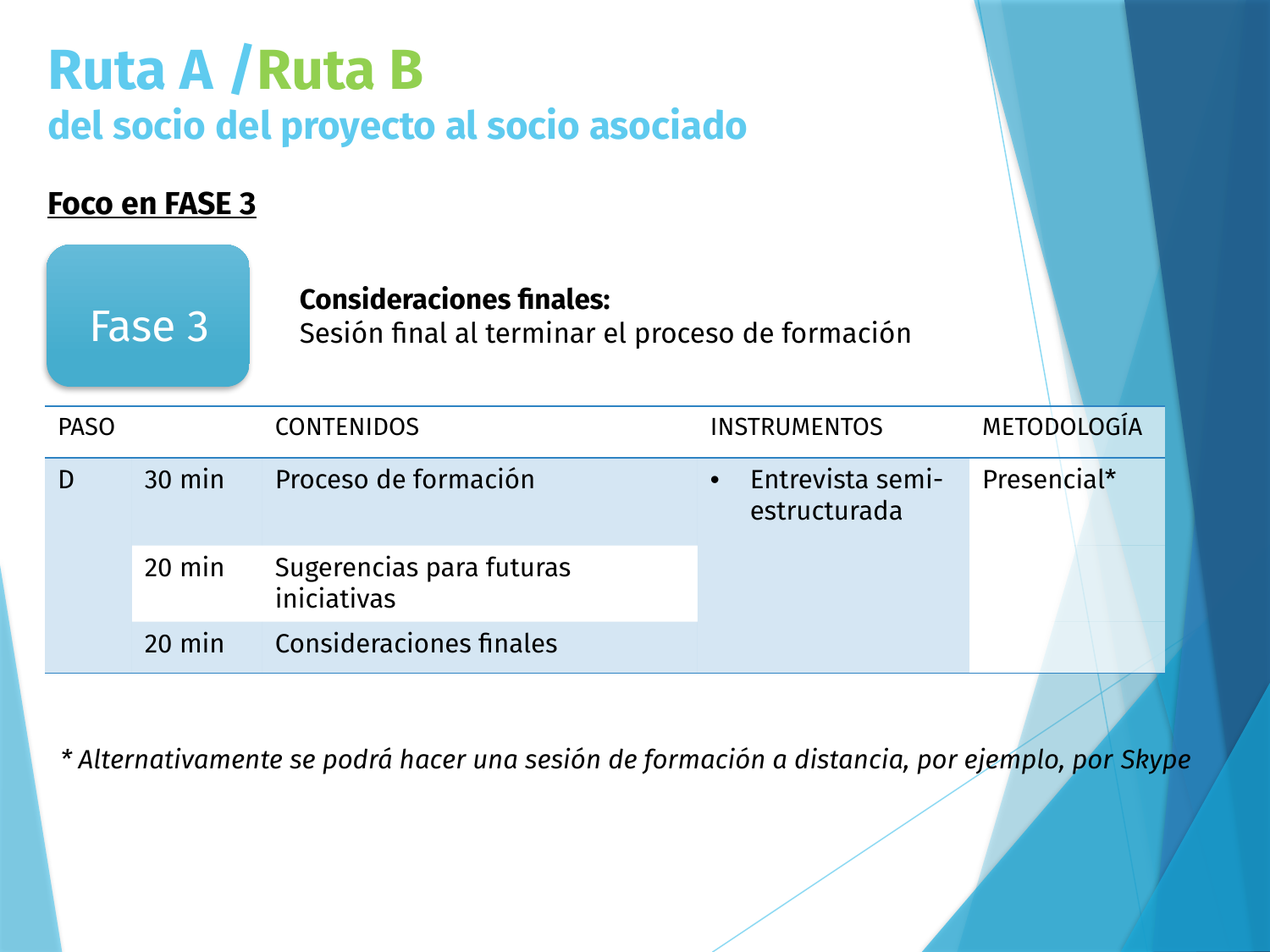

# Ruta A /Ruta B del socio del proyecto al socio asociado
Foco en FASE 3

Fase 3
Consideraciones finales:
Sesión final al terminar el proceso de formación
| PASO |  | CONTENIDOS | INSTRUMENTOS | METODOLOGÍA |
| --- | --- | --- | --- | --- |
| D | 30 min | Proceso de formación | Entrevista semi-estructurada | Presencial\* |
|  | 20 min | Sugerencias para futuras iniciativas |  |  |
|  | 20 min | Consideraciones finales |  |  |
* Alternativamente se podrá hacer una sesión de formación a distancia, por ejemplo, por Skype